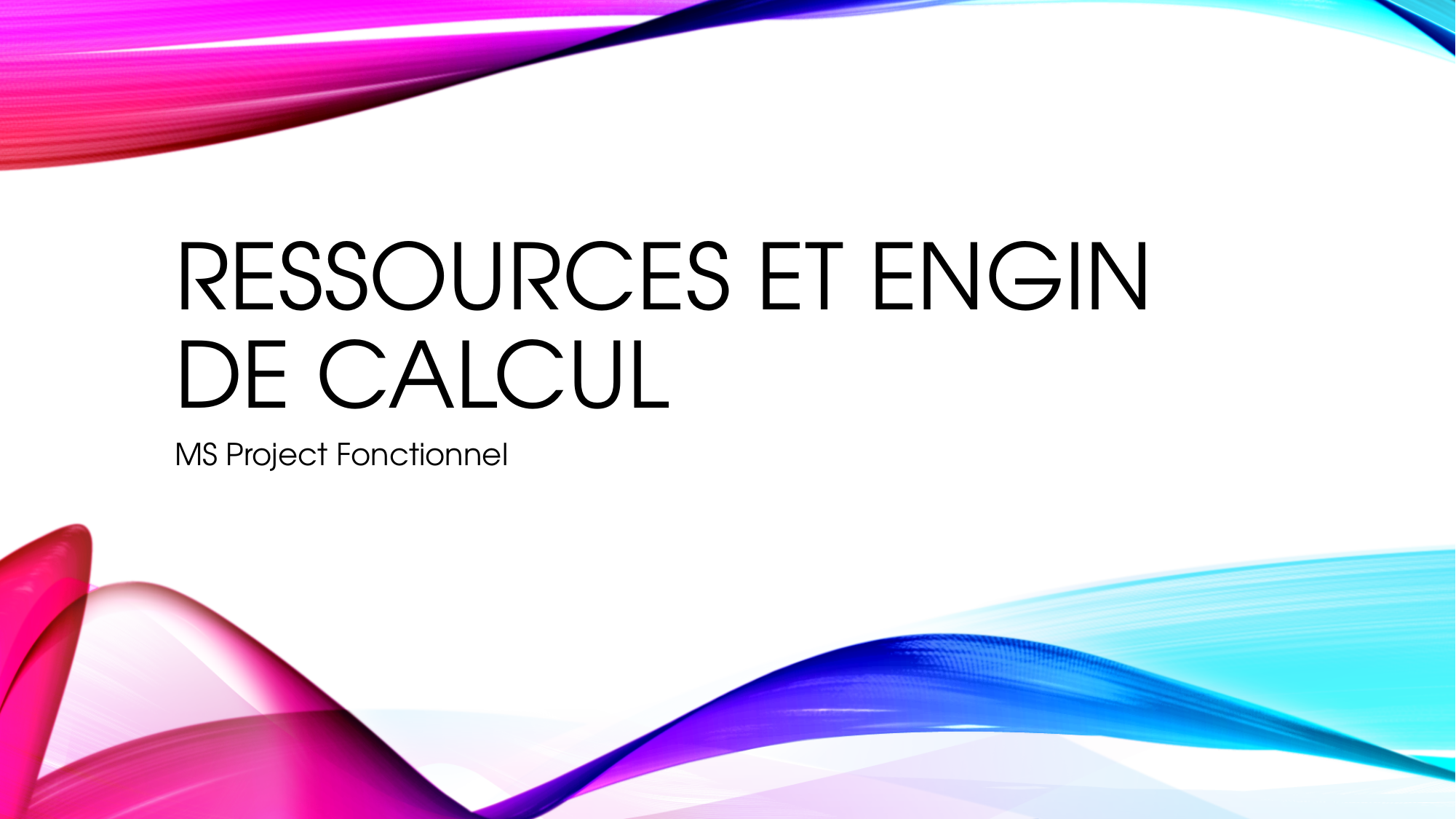

# Ressources et engin de calcul
MS Project Fonctionnel